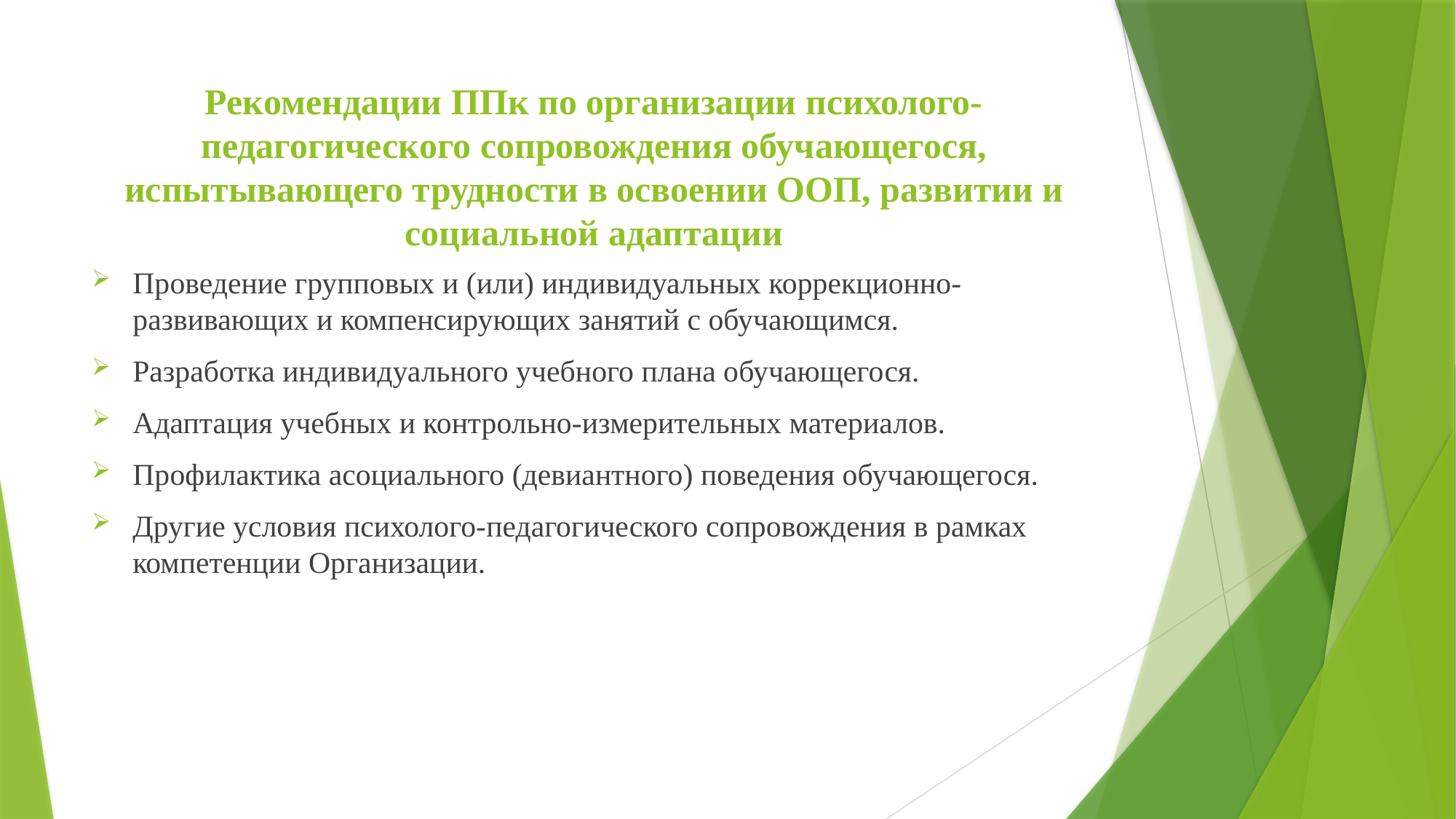

# Рекомендации ППк по организации психолого-педагогического сопровождения обучающегося, испытывающего трудности в освоении ООП, развитии и социальной адаптации
Проведение групповых и (или) индивидуальных коррекционно-развивающих и компенсирующих занятий с обучающимся.
Разработка индивидуального учебного плана обучающегося.
Адаптация учебных и контрольно-измерительных материалов.
Профилактика асоциального (девиантного) поведения обучающегося.
Другие условия психолого-педагогического сопровождения в рамках компетенции Организации.